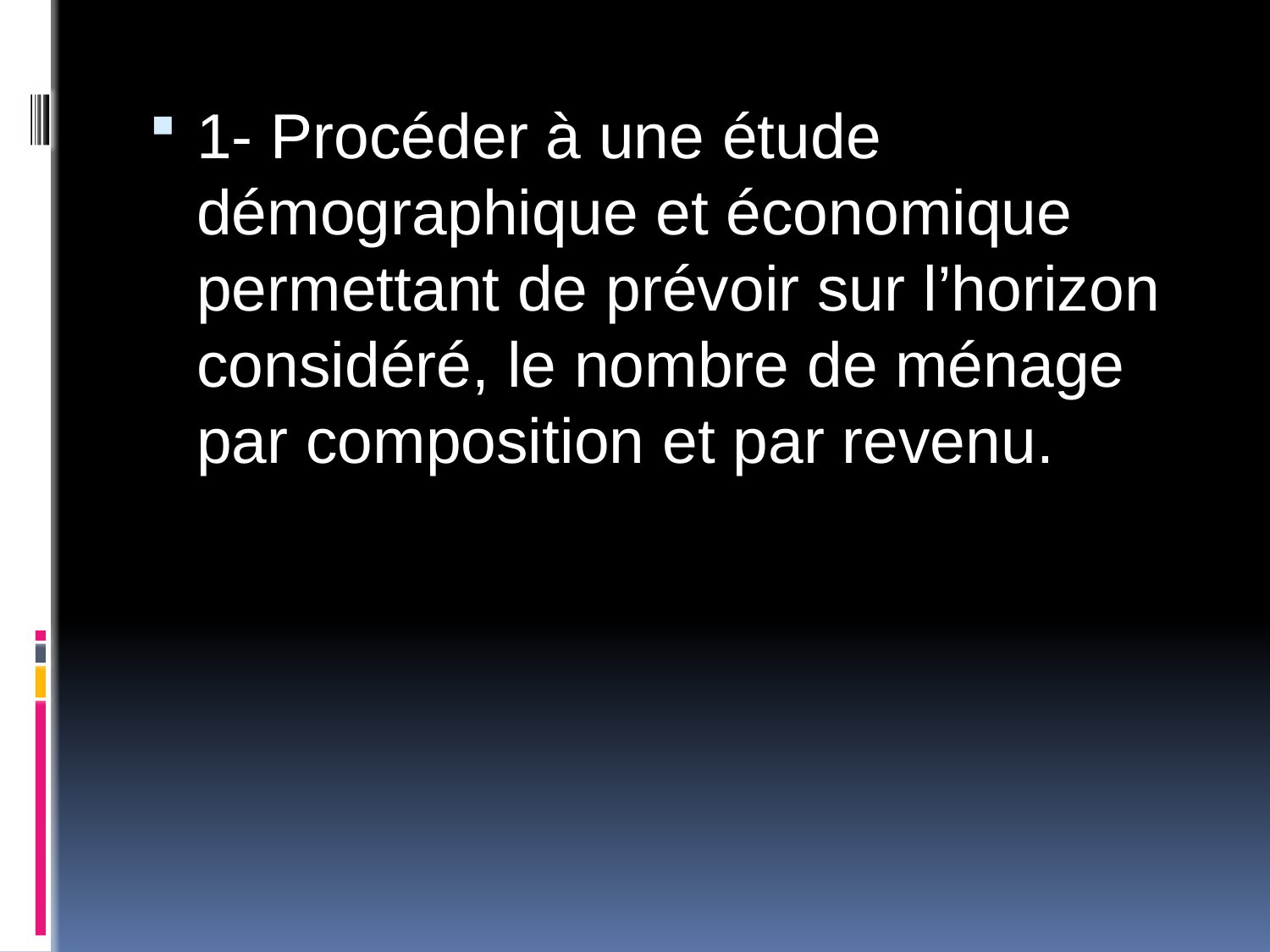

#
1- Procéder à une étude démographique et économique permettant de prévoir sur l’horizon considéré, le nombre de ménage par composition et par revenu.